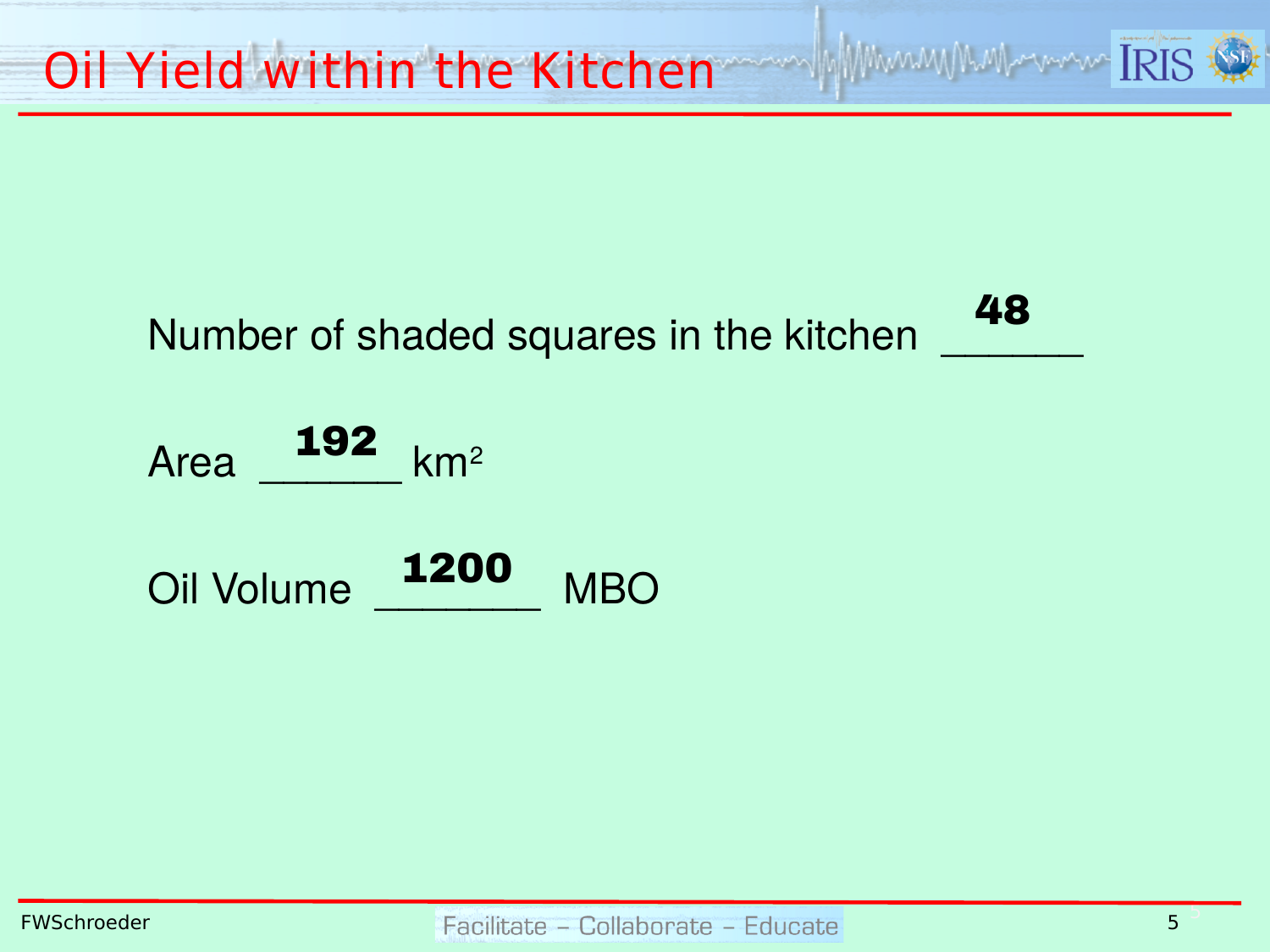

# Oil Yield within the Kitchen
Number of shaded squares in the kitchen  ______
Area  ______ km2
Oil Volume  _______  MBO
48
192
1200